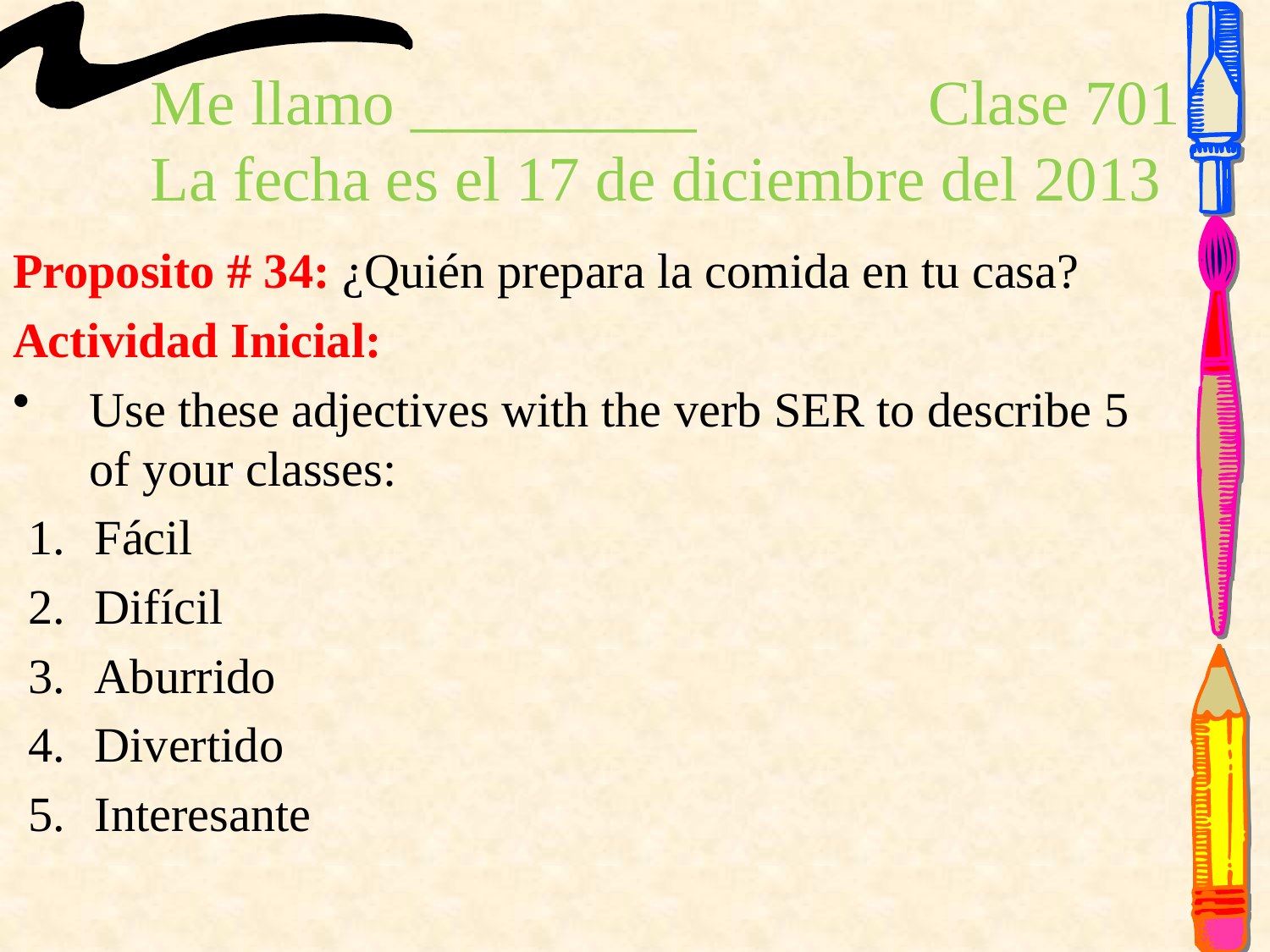

# Me llamo _________		 Clase 701 La fecha es el 17 de diciembre del 2013
Proposito # 34: ¿Quién prepara la comida en tu casa?
Actividad Inicial:
Use these adjectives with the verb SER to describe 5 of your classes:
Fácil
Difícil
Aburrido
Divertido
Interesante